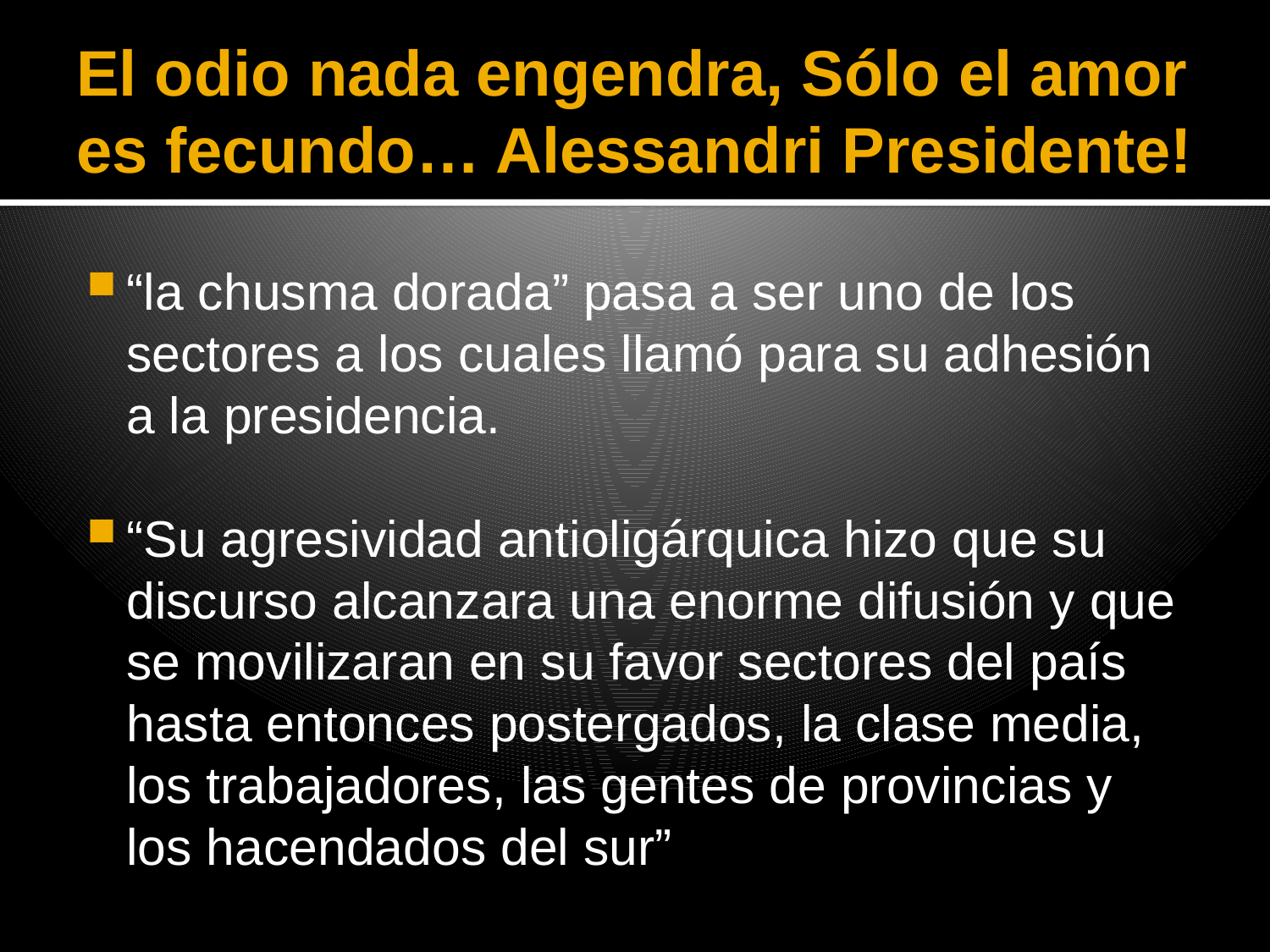

# El odio nada engendra, Sólo el amor es fecundo… Alessandri Presidente!
“la chusma dorada” pasa a ser uno de los sectores a los cuales llamó para su adhesión a la presidencia.

“Su agresividad antioligárquica hizo que su discurso alcanzara una enorme difusión y que se movilizaran en su favor sectores del país hasta entonces postergados, la clase media, los trabajadores, las gentes de provincias y los hacendados del sur”